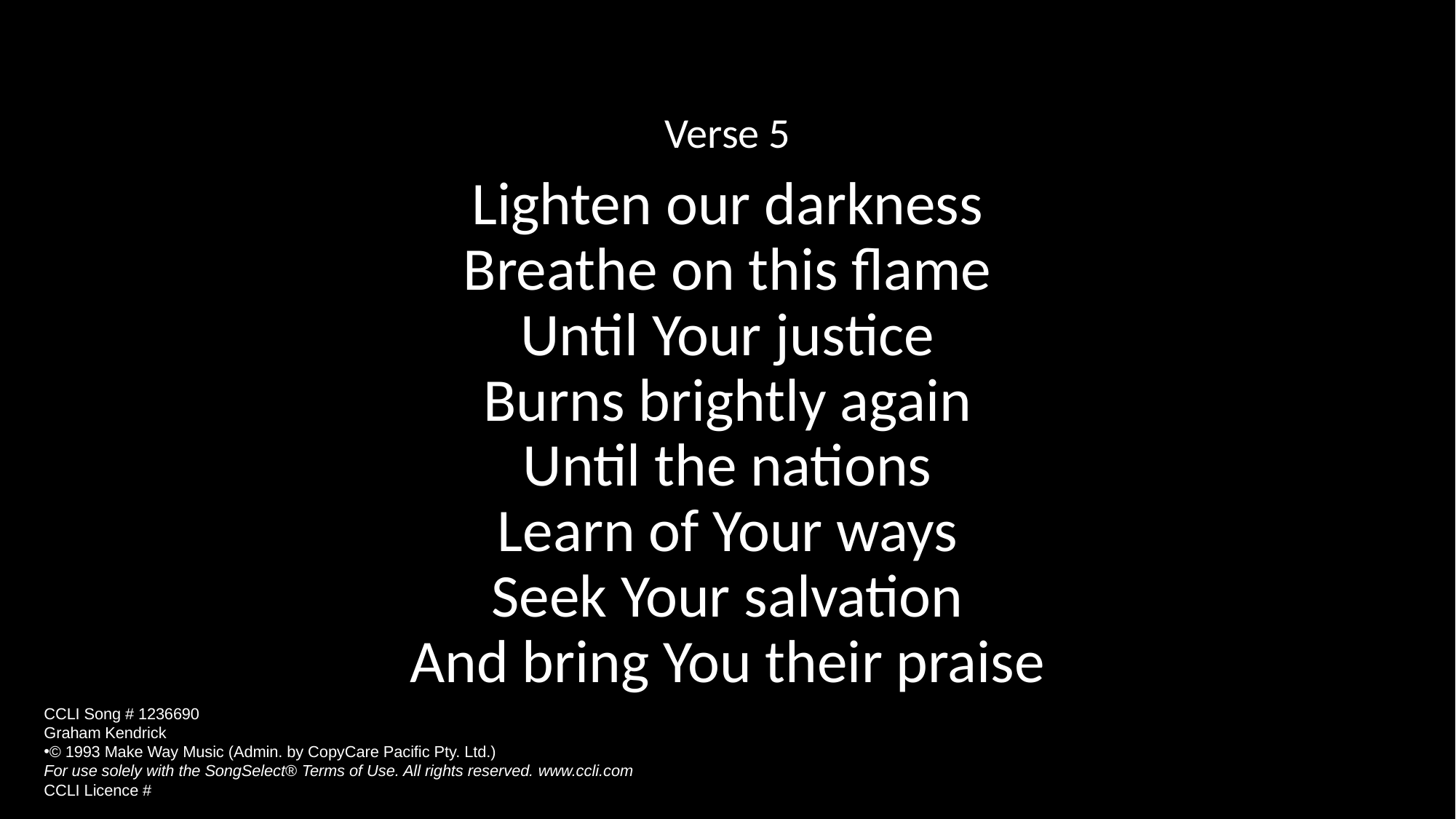

Verse 5
Lighten our darkness
Breathe on this flame
Until Your justice
Burns brightly again
Until the nations
Learn of Your ways
Seek Your salvation
And bring You their praise

CCLI Song # 1236690
Graham Kendrick
© 1993 Make Way Music (Admin. by CopyCare Pacific Pty. Ltd.)
For use solely with the SongSelect® Terms of Use. All rights reserved. www.ccli.com
CCLI Licence #